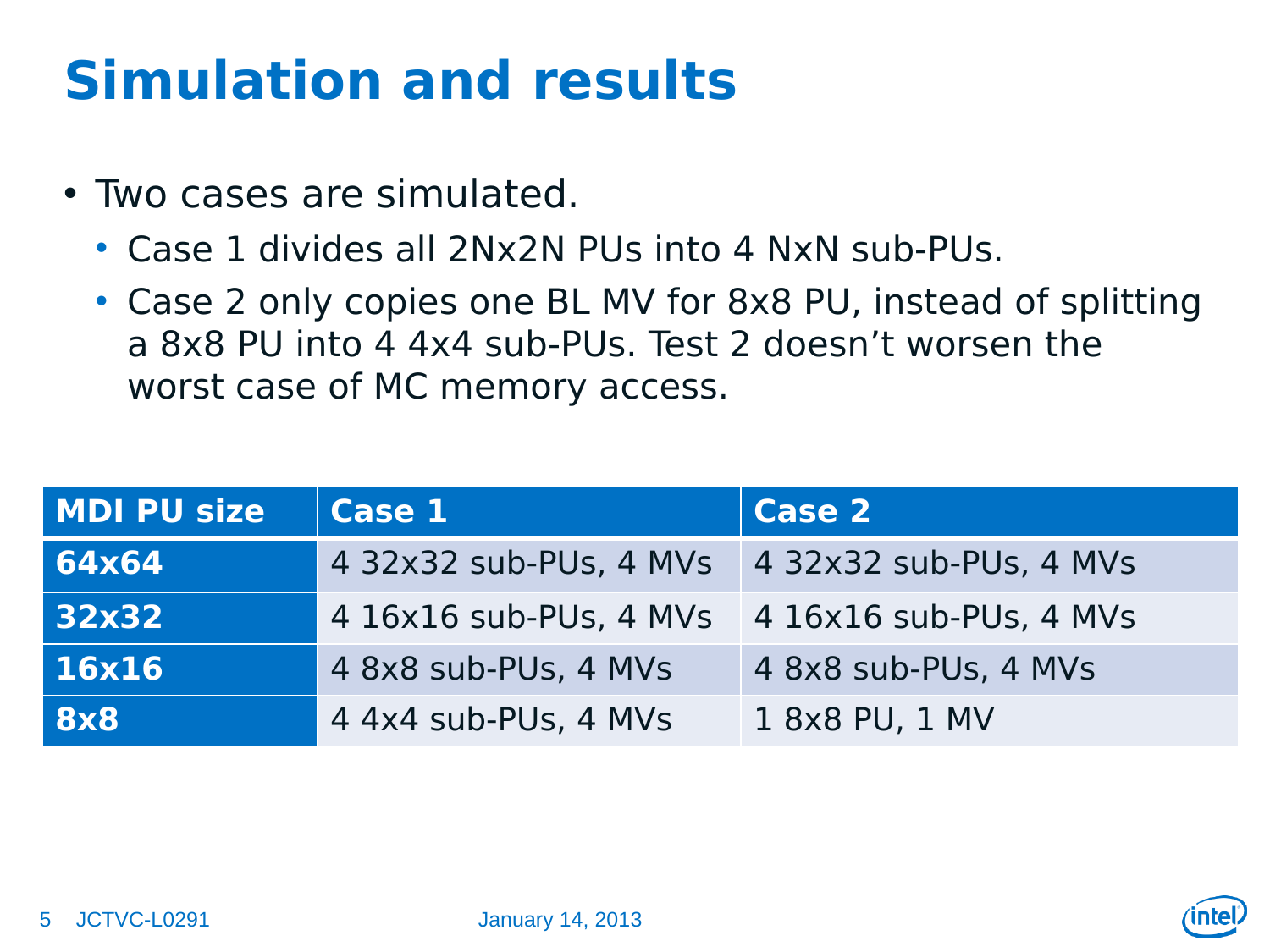

# Simulation and results
Two cases are simulated.
Case 1 divides all 2Nx2N PUs into 4 NxN sub-PUs.
Case 2 only copies one BL MV for 8x8 PU, instead of splitting a 8x8 PU into 4 4x4 sub-PUs. Test 2 doesn’t worsen the worst case of MC memory access.

| MDI PU size | Case 1 | Case 2 |
| --- | --- | --- |
| 64x64 | 4 32x32 sub-PUs, 4 MVs | 4 32x32 sub-PUs, 4 MVs |
| 32x32 | 4 16x16 sub-PUs, 4 MVs | 4 16x16 sub-PUs, 4 MVs |
| 16x16 | 4 8x8 sub-PUs, 4 MVs | 4 8x8 sub-PUs, 4 MVs |
| 8x8 | 4 4x4 sub-PUs, 4 MVs | 1 8x8 PU, 1 MV |
5
JCTVC-L0291
January 14, 2013